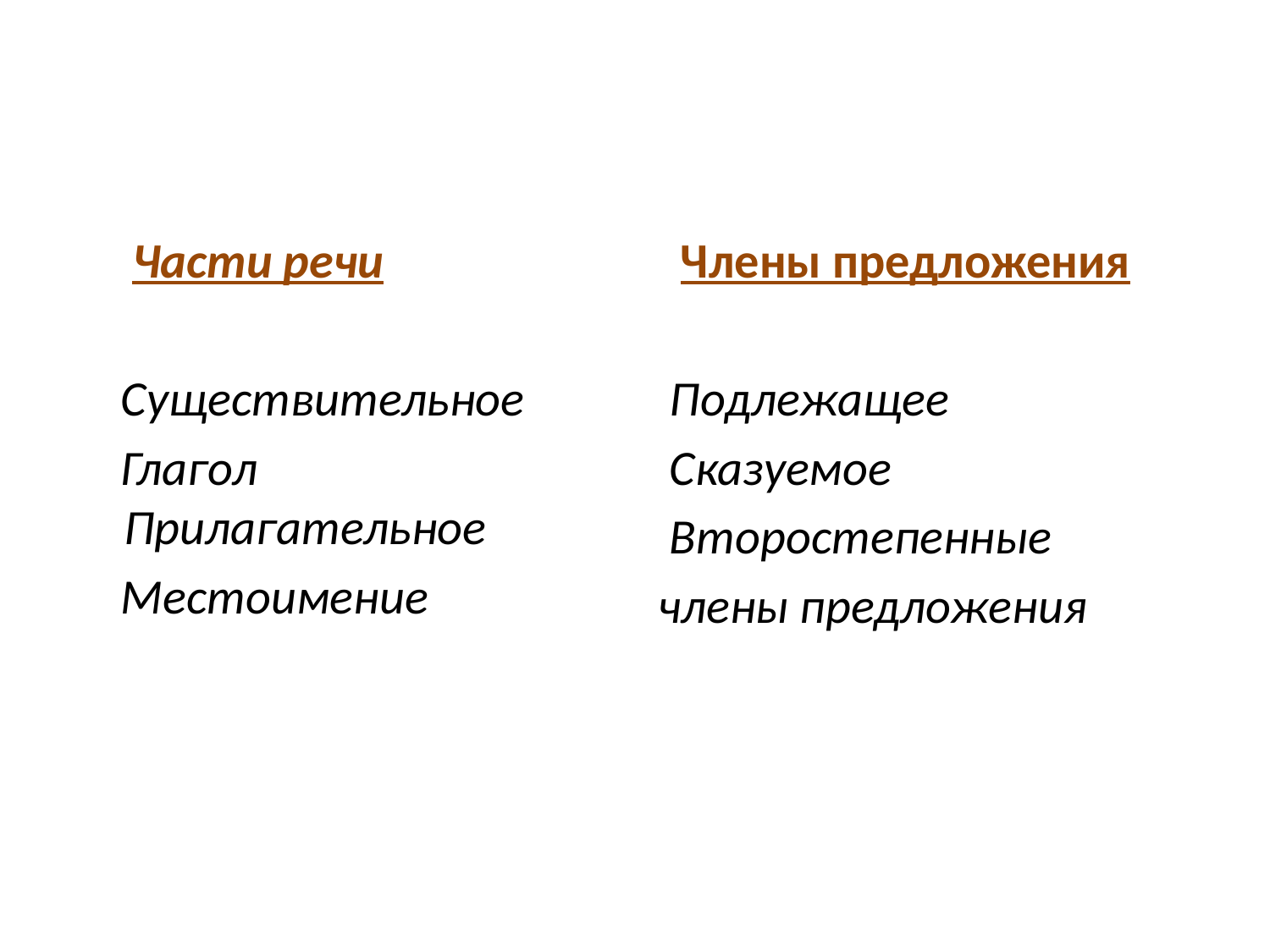

Части речи

    Существительное
    Глагол
Прилагательное
    Местоимение
  Члены предложения

 Подлежащее
 Сказуемое
 Второстепенные
члены предложения